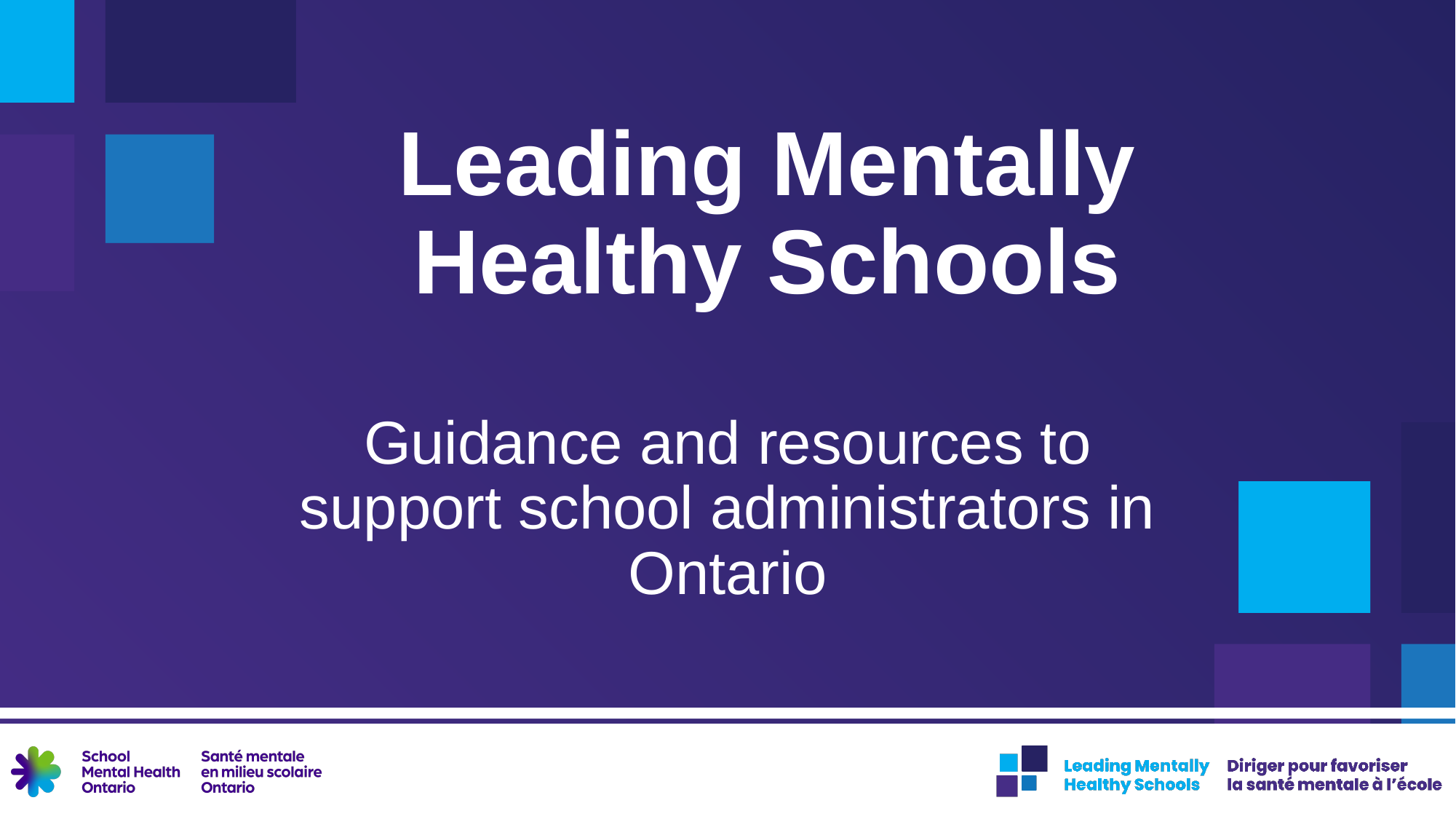

# Leading Mentally Healthy Schools

Guidance and resources to support school administrators in Ontario